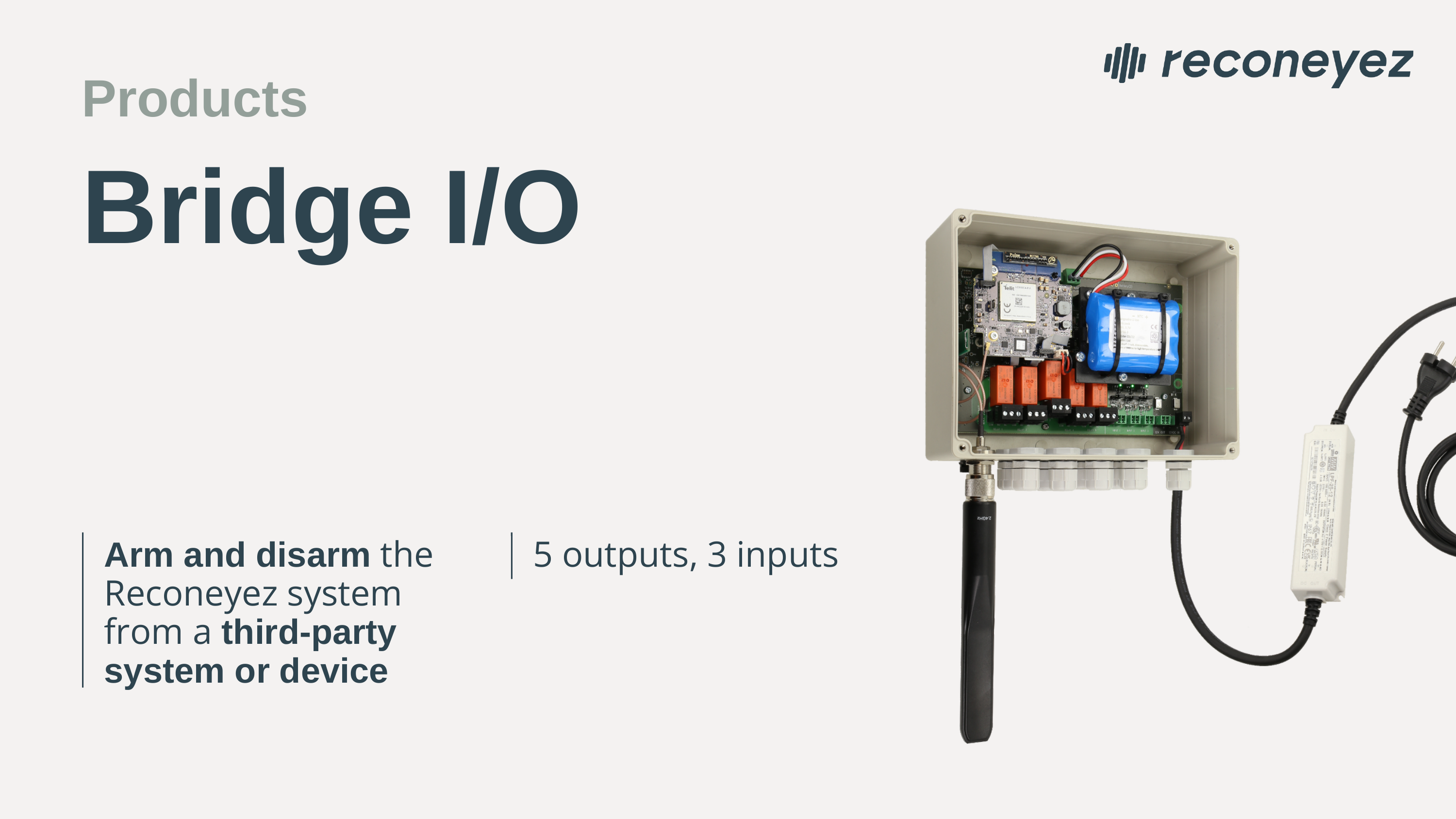

Products
Bridge I/O

Arm and disarm the Reconeyez system from a third-party system or device
5 outputs, 3 inputs